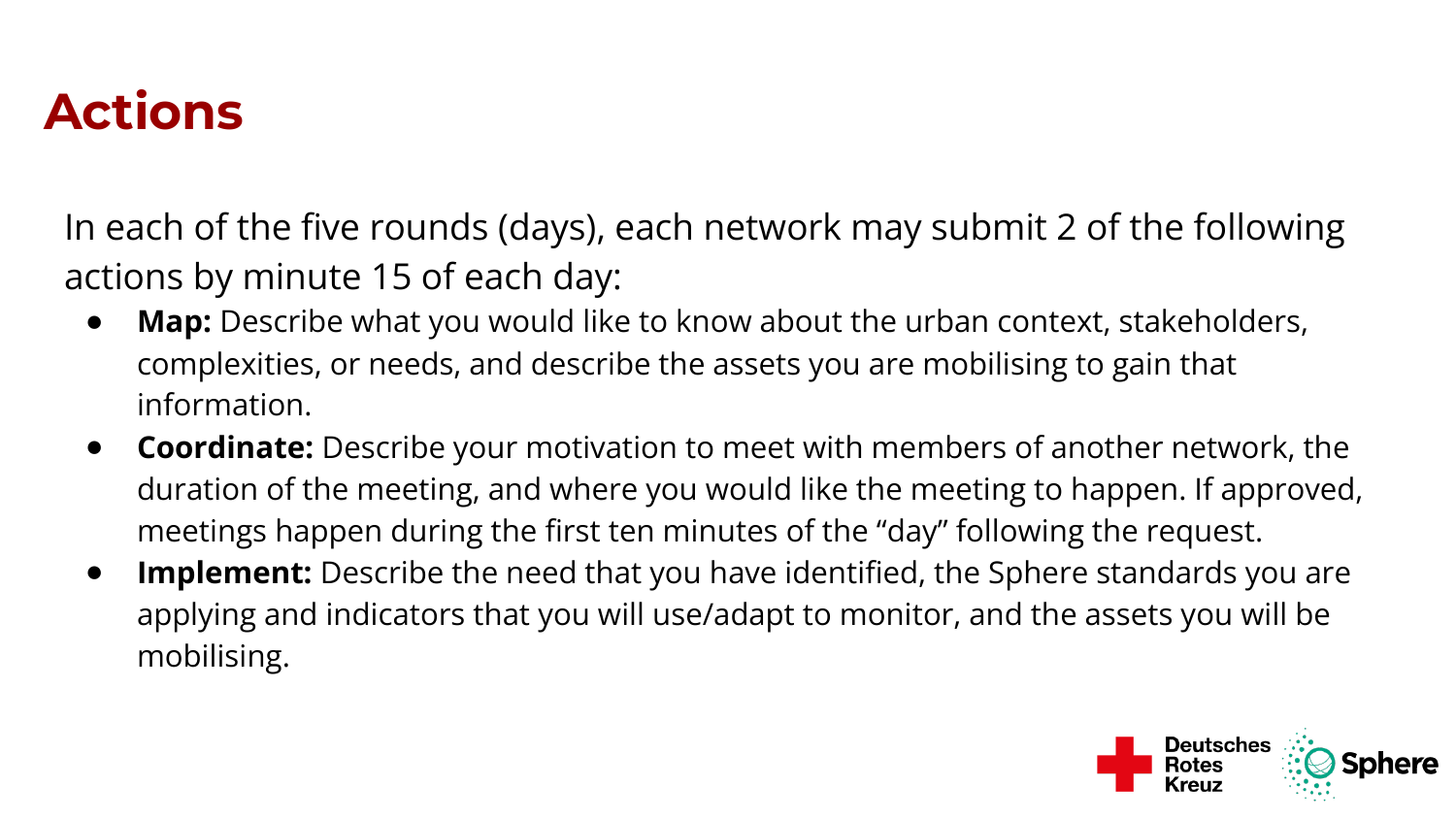

# Actions
In each of the five rounds (days), each network may submit 2 of the following actions by minute 15 of each day:
Map: Describe what you would like to know about the urban context, stakeholders, complexities, or needs, and describe the assets you are mobilising to gain that information.
Coordinate: Describe your motivation to meet with members of another network, the duration of the meeting, and where you would like the meeting to happen. If approved, meetings happen during the first ten minutes of the “day” following the request.
Implement: Describe the need that you have identified, the Sphere standards you are applying and indicators that you will use/adapt to monitor, and the assets you will be mobilising.